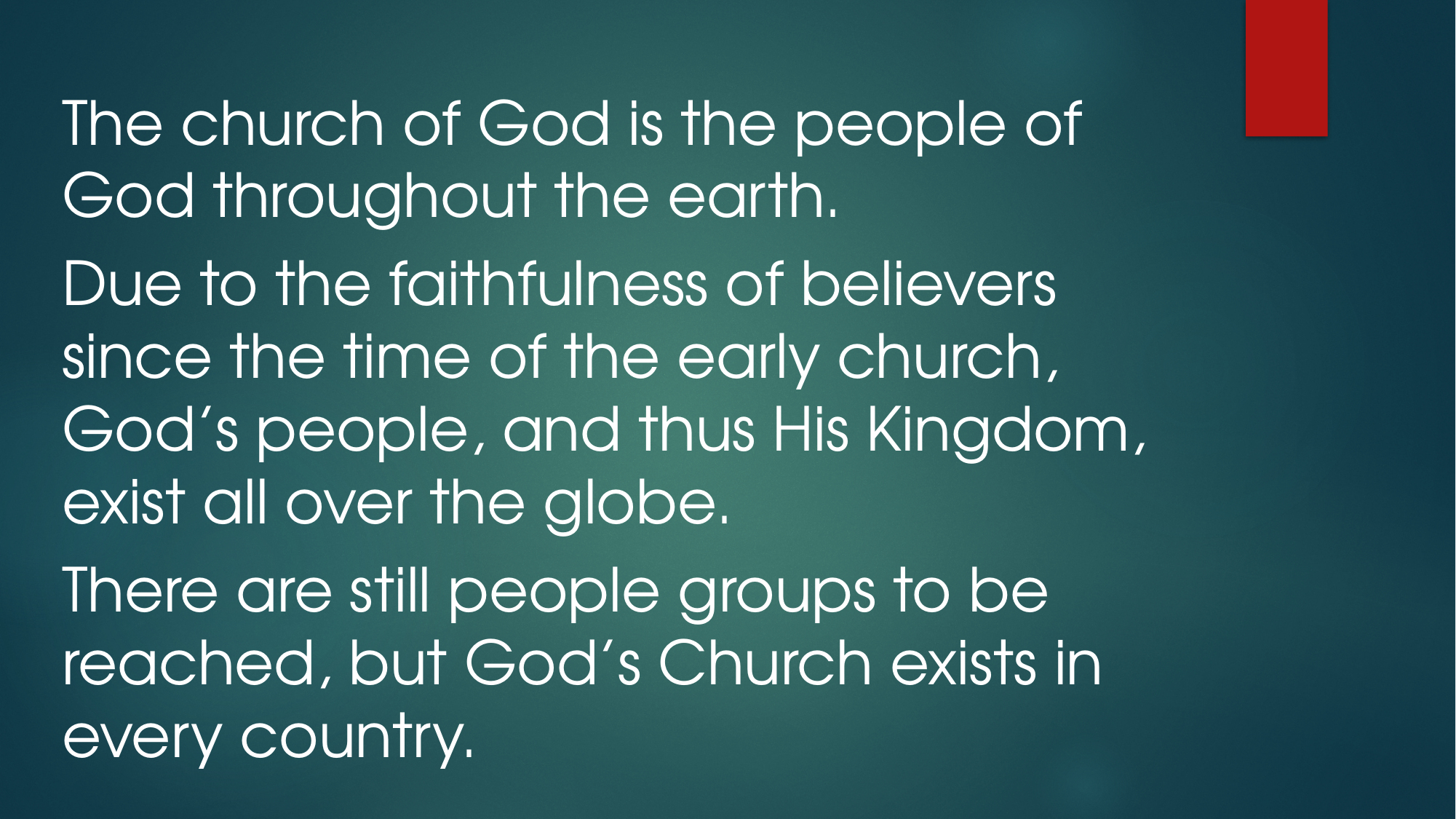

The church of God is the people of God throughout the earth.
Due to the faithfulness of believers since the time of the early church, God’s people, and thus His Kingdom, exist all over the globe.
There are still people groups to be reached, but God’s Church exists in every country.